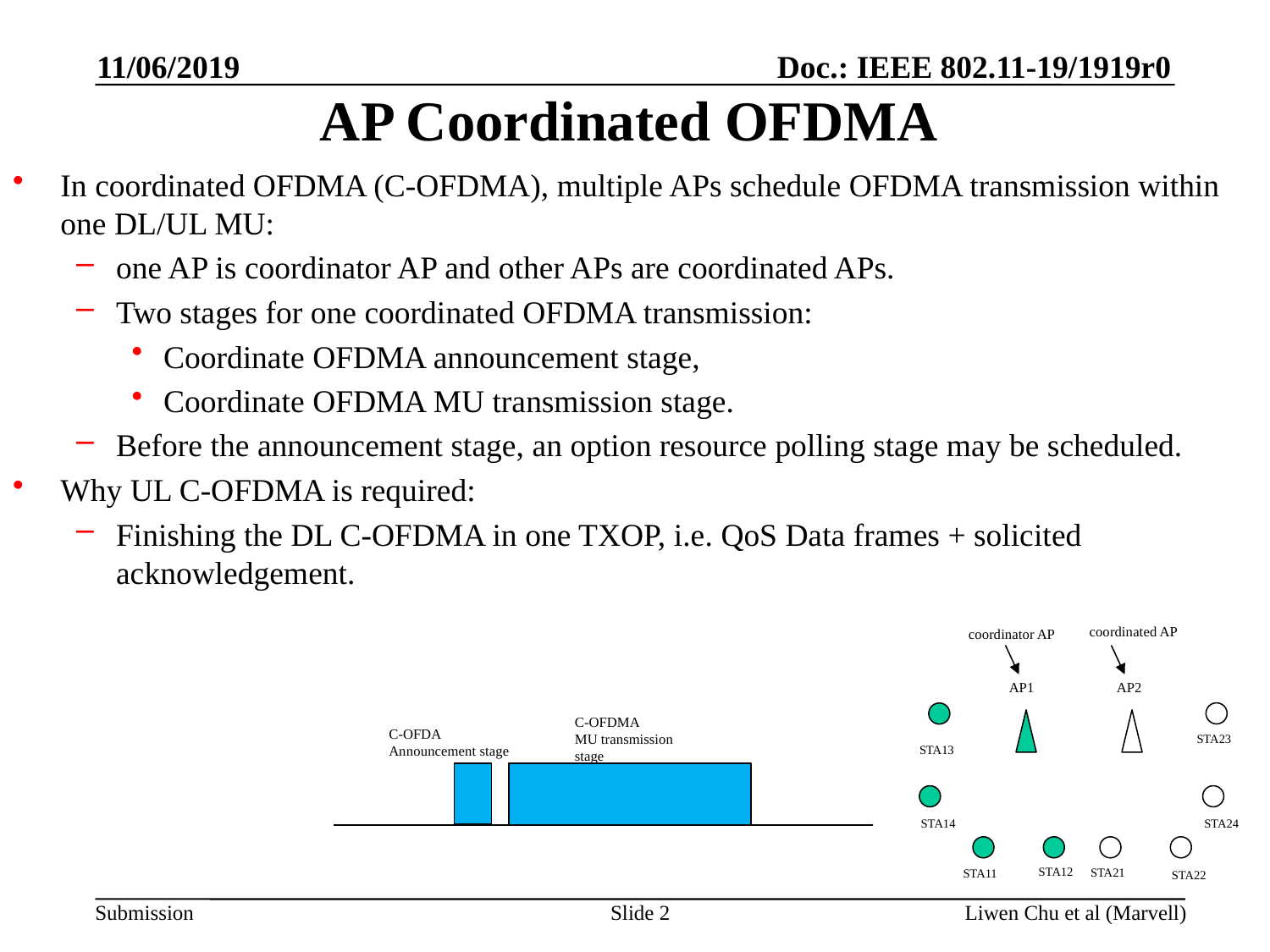

11/06/2019
# AP Coordinated OFDMA
In coordinated OFDMA (C-OFDMA), multiple APs schedule OFDMA transmission within one DL/UL MU:
one AP is coordinator AP and other APs are coordinated APs.
Two stages for one coordinated OFDMA transmission:
Coordinate OFDMA announcement stage,
Coordinate OFDMA MU transmission stage.
Before the announcement stage, an option resource polling stage may be scheduled.
Why UL C-OFDMA is required:
Finishing the DL C-OFDMA in one TXOP, i.e. QoS Data frames + solicited acknowledgement.
coordinated AP
coordinator AP
AP1
AP2

C-OFDMA
MU transmission stage
STA23
C-OFDA Announcement stage
STA13

STA14
STA24

STA12
STA21
STA11
STA22
Slide 2
Liwen Chu et al (Marvell)